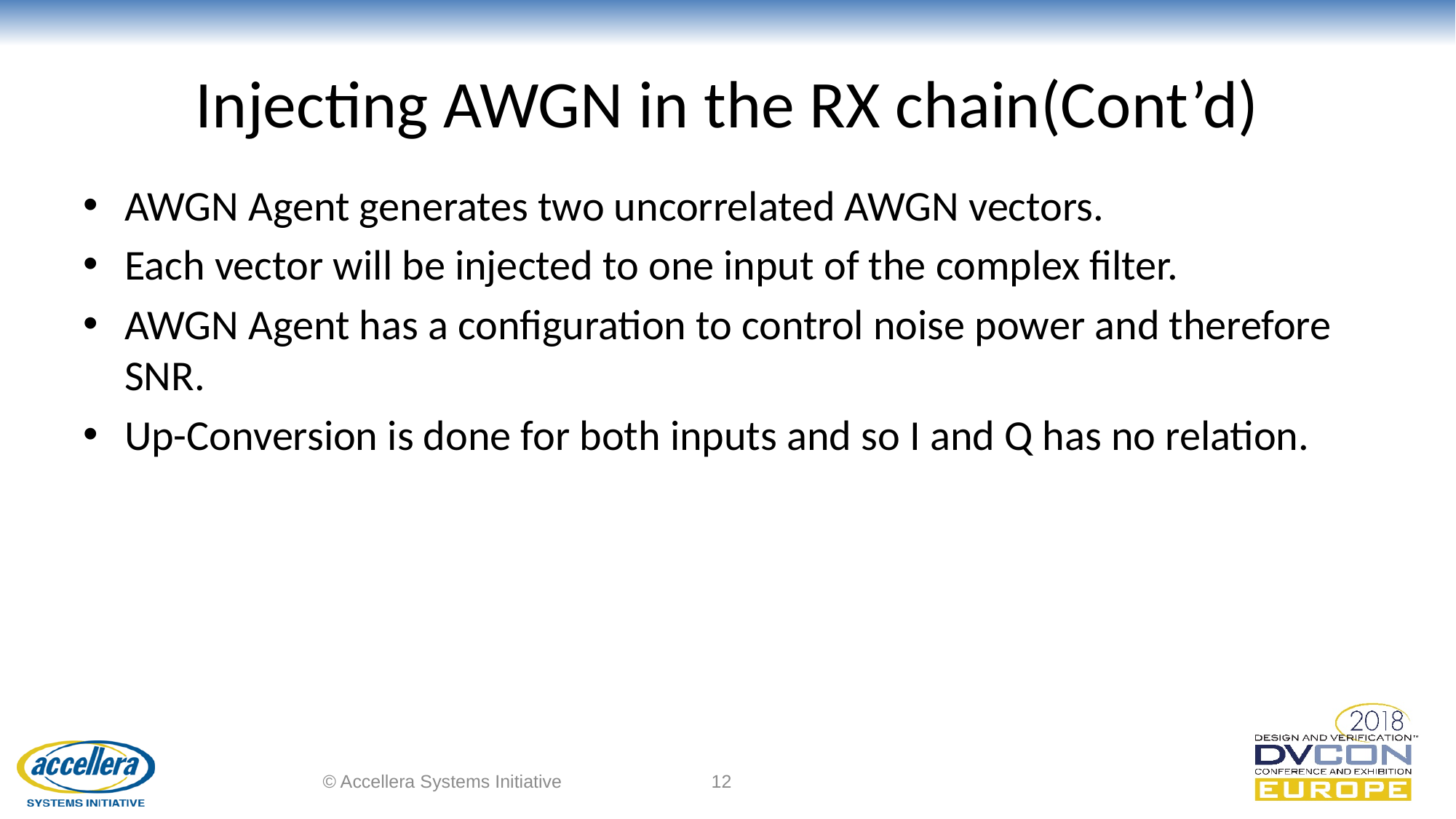

# Injecting AWGN in the RX chain(Cont’d)
AWGN Agent generates two uncorrelated AWGN vectors.
Each vector will be injected to one input of the complex filter.
AWGN Agent has a configuration to control noise power and therefore SNR.
Up-Conversion is done for both inputs and so I and Q has no relation.

© Accellera Systems Initiative
12